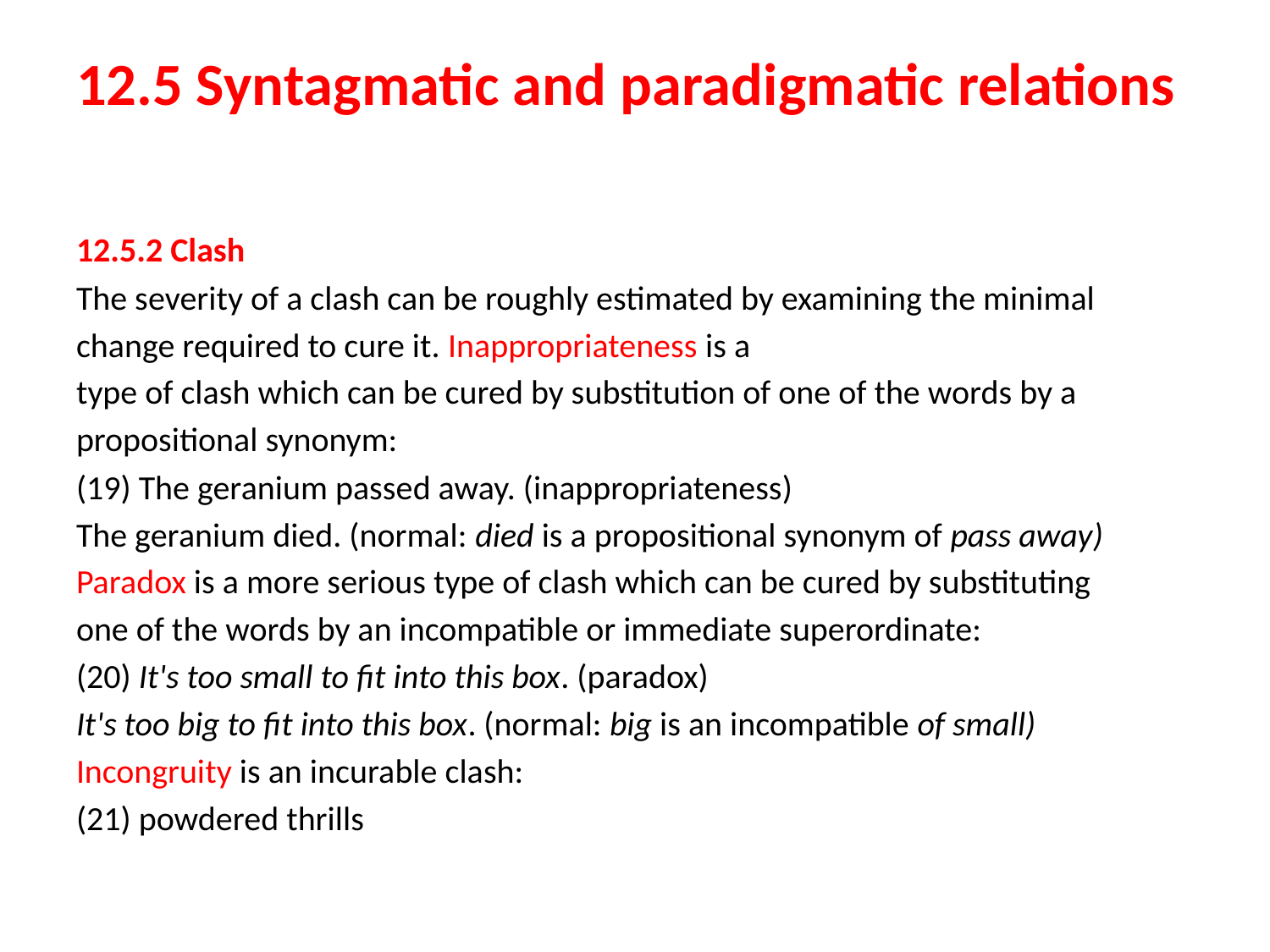

# 12.5 Syntagmatic and paradigmatic relations
12.5.2 Clash
The severity of a clash can be roughly estimated by examining the minimal
change required to cure it. Inappropriateness is a
type of clash which can be cured by substitution of one of the words by a
propositional synonym:
(19) The geranium passed away. (inappropriateness)
The geranium died. (normal: died is a propositional synonym of pass away)
Paradox is a more serious type of clash which can be cured by substituting
one of the words by an incompatible or immediate superordinate:
(20) It's too small to fit into this box. (paradox)
It's too big to fit into this box. (normal: big is an incompatible of small)
Incongruity is an incurable clash:
(21) powdered thrills